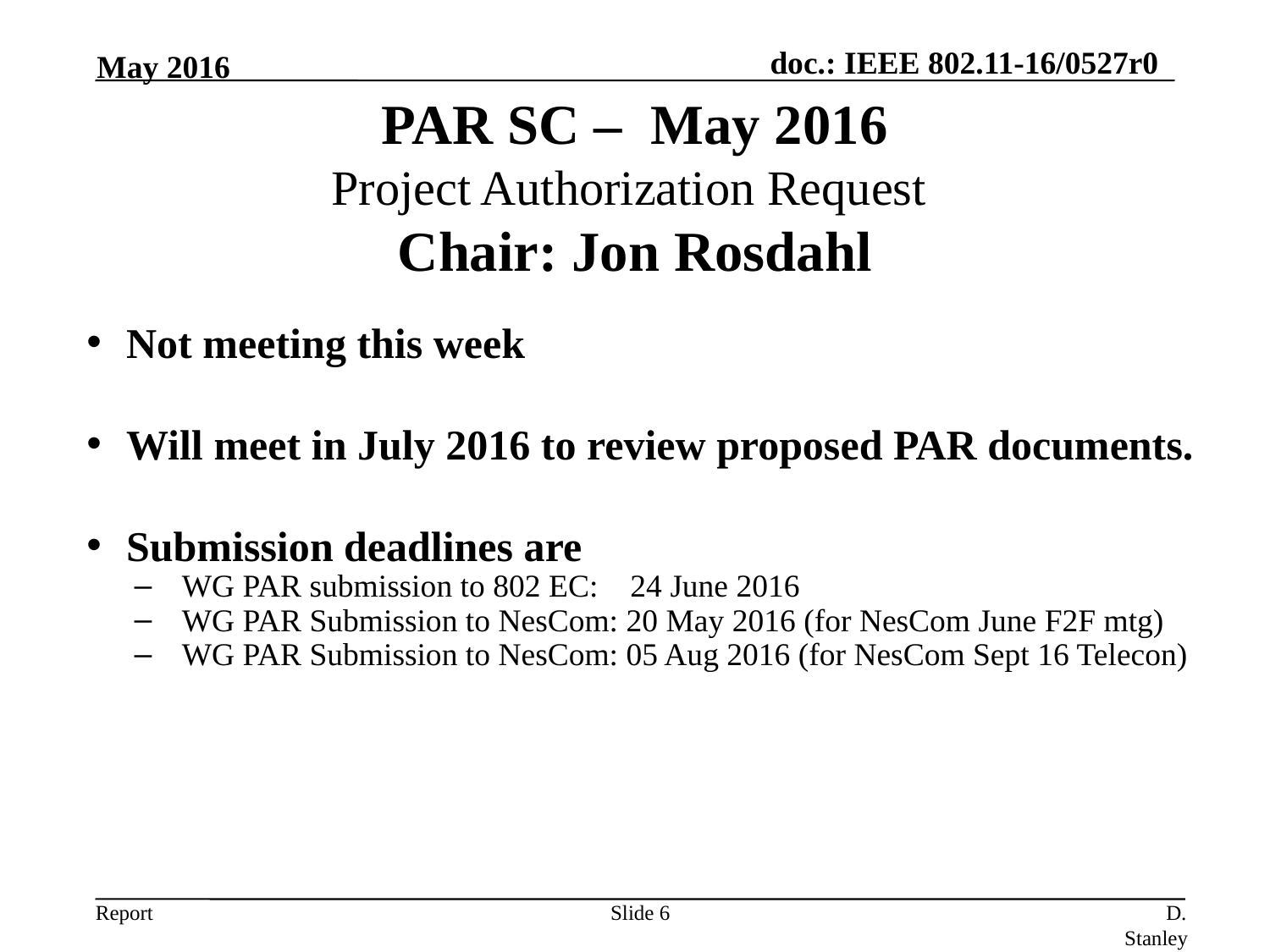

May 2016

PAR SC –  May 2016
Project Authorization Request
Chair: Jon Rosdahl
Not meeting this week

Will meet in July 2016 to review proposed PAR documents.

Submission deadlines are
WG PAR submission to 802 EC:    24 June 2016
WG PAR Submission to NesCom: 20 May 2016 (for NesCom June F2F mtg)
WG PAR Submission to NesCom: 05 Aug 2016 (for NesCom Sept 16 Telecon)
Slide 6
D. Stanley, HP Enterprise